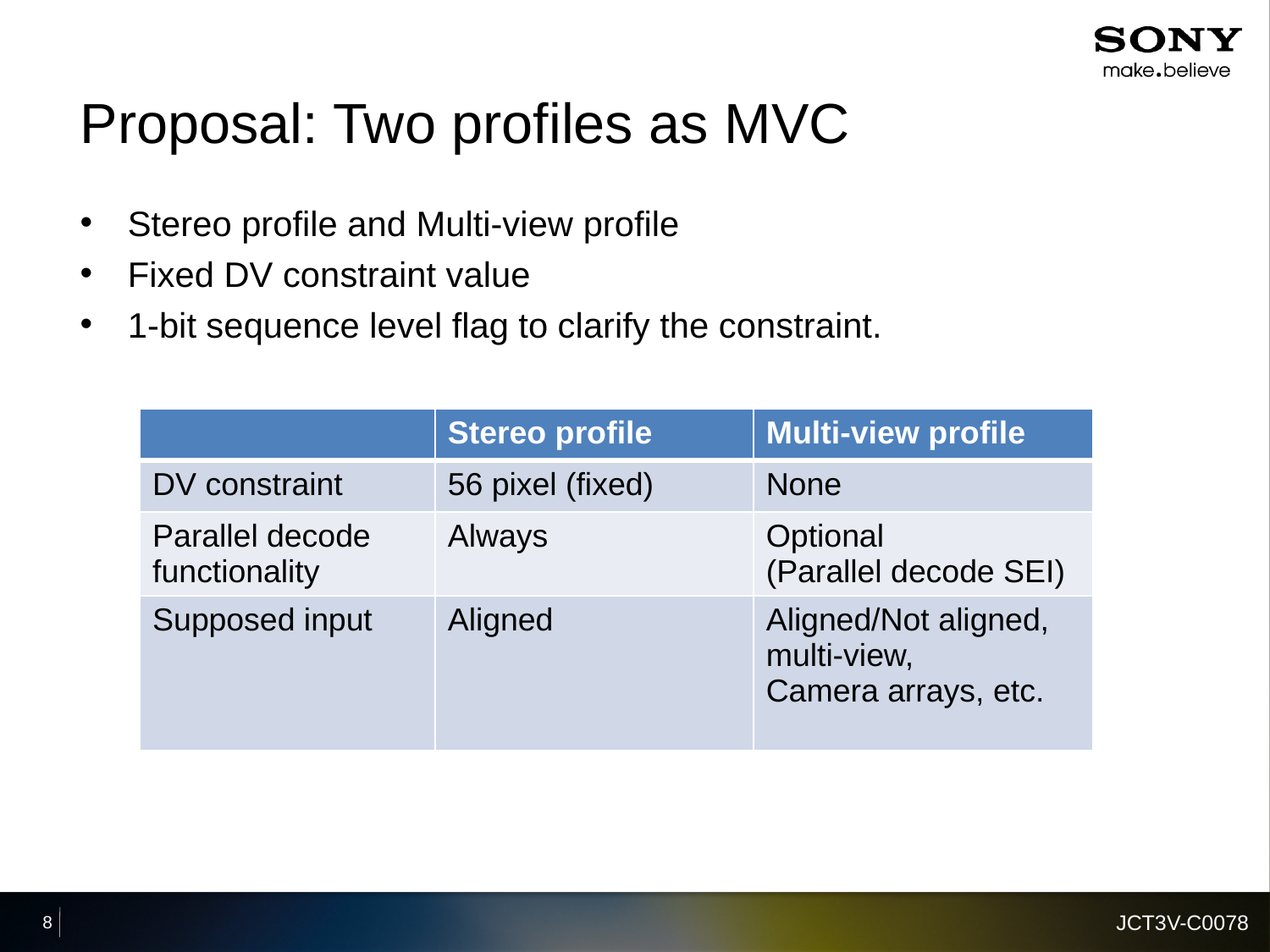

# Proposal: Two profiles as MVC
Stereo profile and Multi-view profile
Fixed DV constraint value
1-bit sequence level flag to clarify the constraint.

|  | Stereo profile | Multi-view profile |
| --- | --- | --- |
| DV constraint | 56 pixel (fixed) | None |
| Parallel decode functionality | Always | Optional (Parallel decode SEI) |
| Supposed input | Aligned | Aligned/Not aligned, multi-view, Camera arrays, etc. |
JCT3V-C0078
8